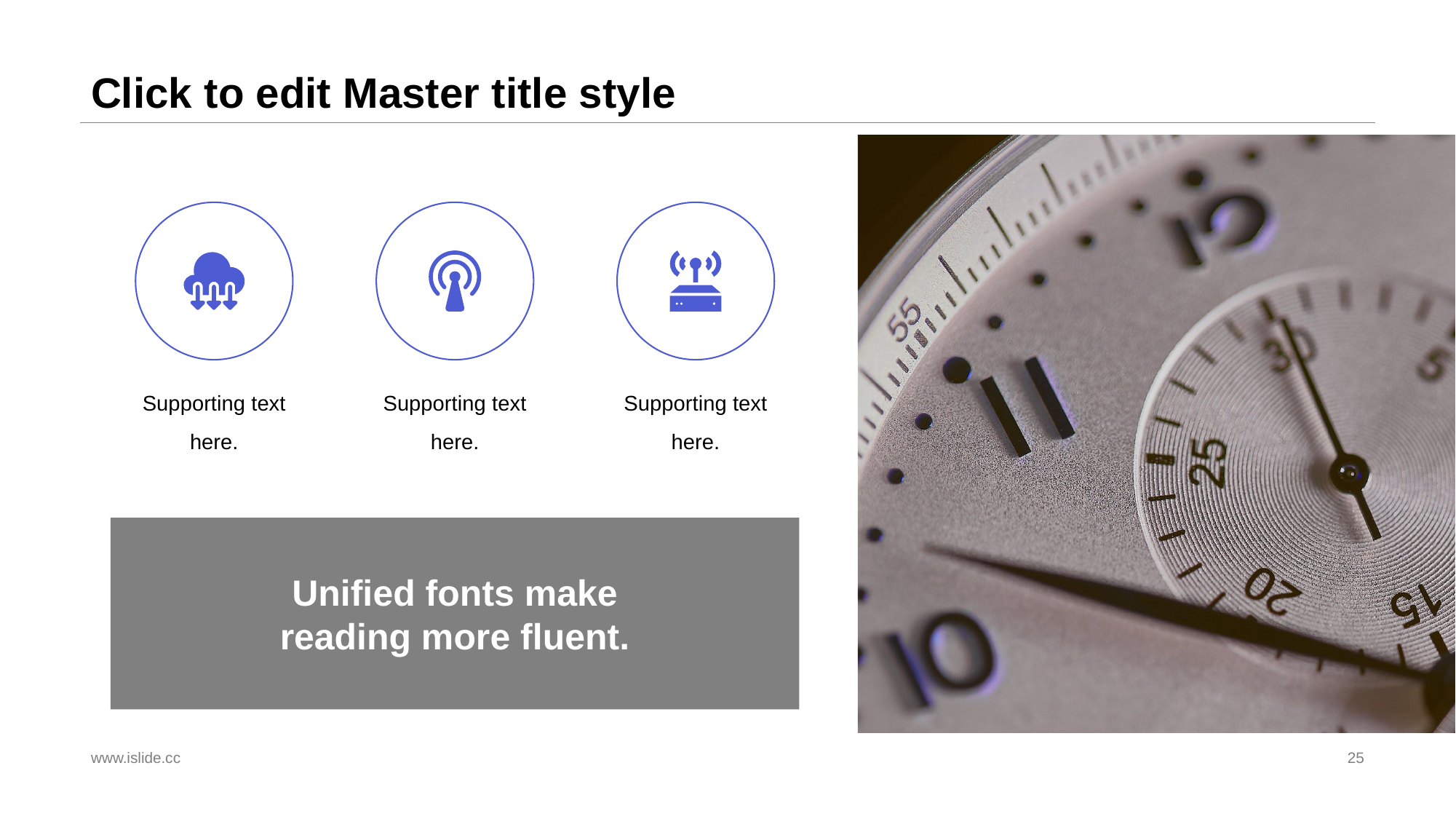

# Click to edit Master title style

Supporting text here.

Supporting text here.

Supporting text here.

Unified fonts make
reading more fluent.
www.islide.cc
25